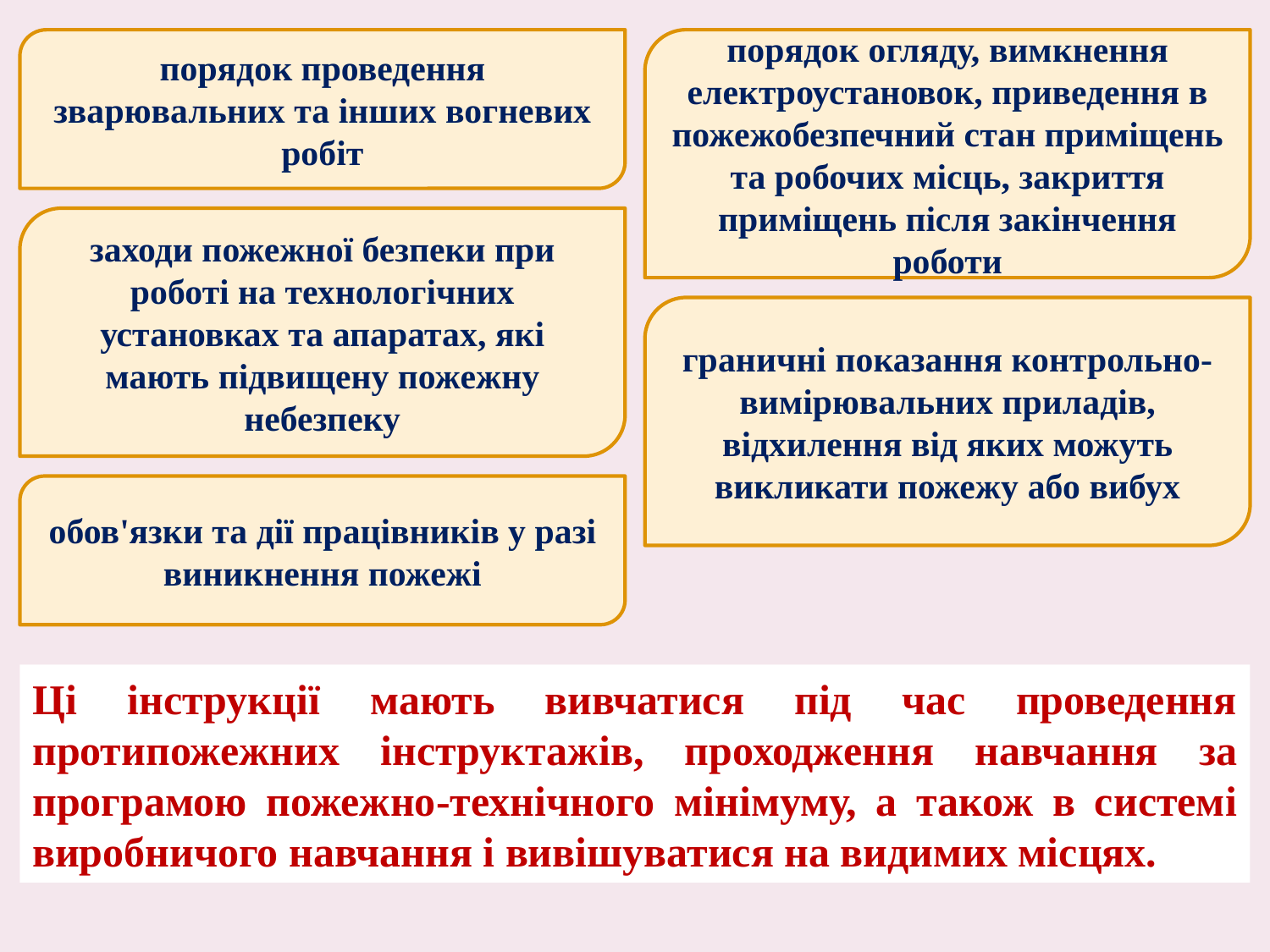

порядок проведення зварювальних та інших вогневих робіт
порядок огляду, вимкнення електроустановок, приведення в пожежобезпечний стан приміщень та робочих місць, закриття приміщень після закінчення роботи
заходи пожежної безпеки при роботі на технологічних установках та апаратах, які мають підвищену пожежну небезпеку
граничні показання контрольно-вимірювальних приладів, відхилення від яких можуть викликати пожежу або вибух
обов'язки та дії працівників у разі виникнення пожежі
Ці інструкції мають вивчатися під час проведення протипожежних інструктажів, проходження навчання за програмою пожежно-технічного мінімуму, а також в системі виробничого навчання і вивішуватися на видимих місцях.